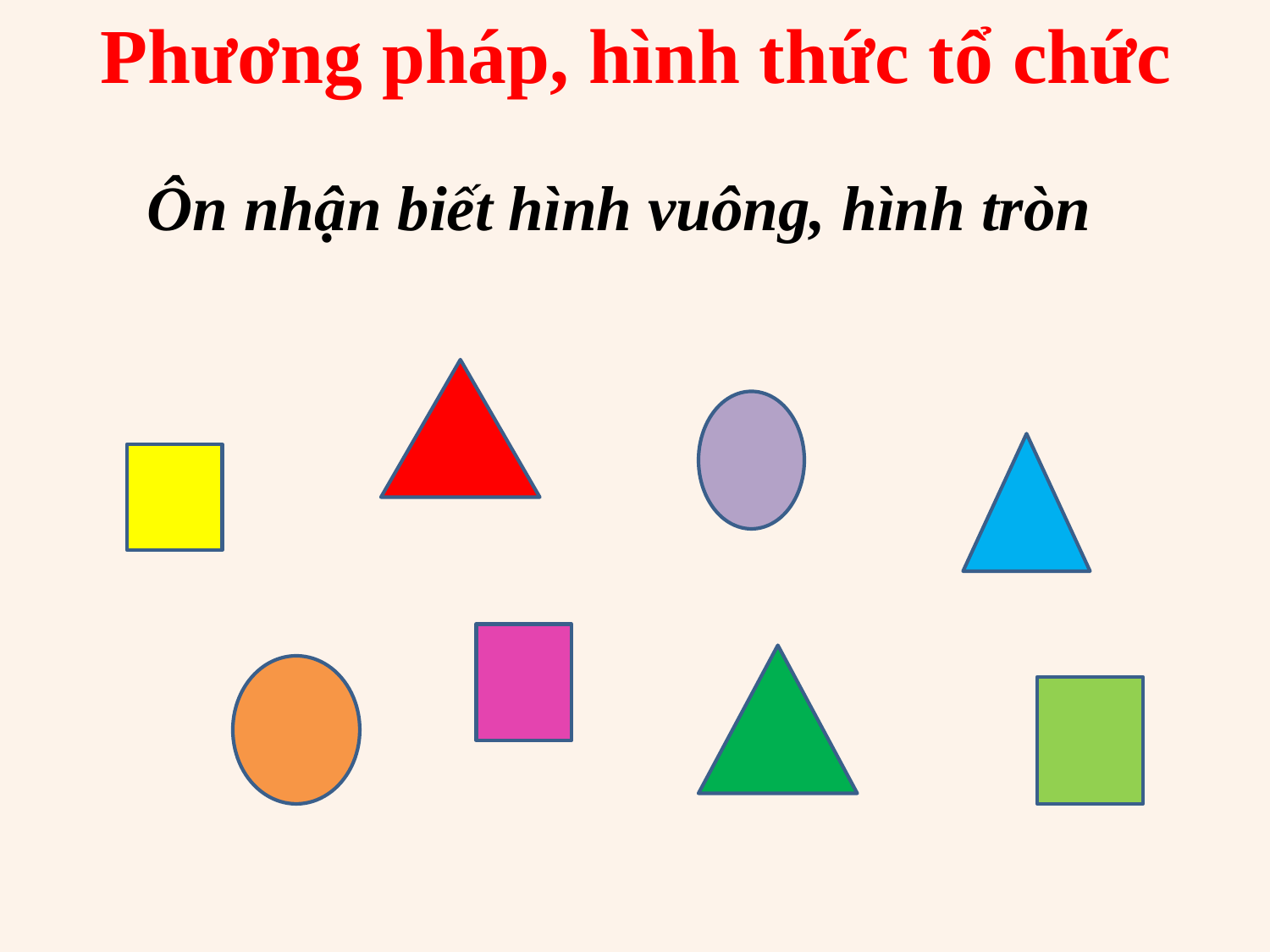

Phương pháp, hình thức tổ chức

     Ôn nhận biết hình vuông, hình tròn